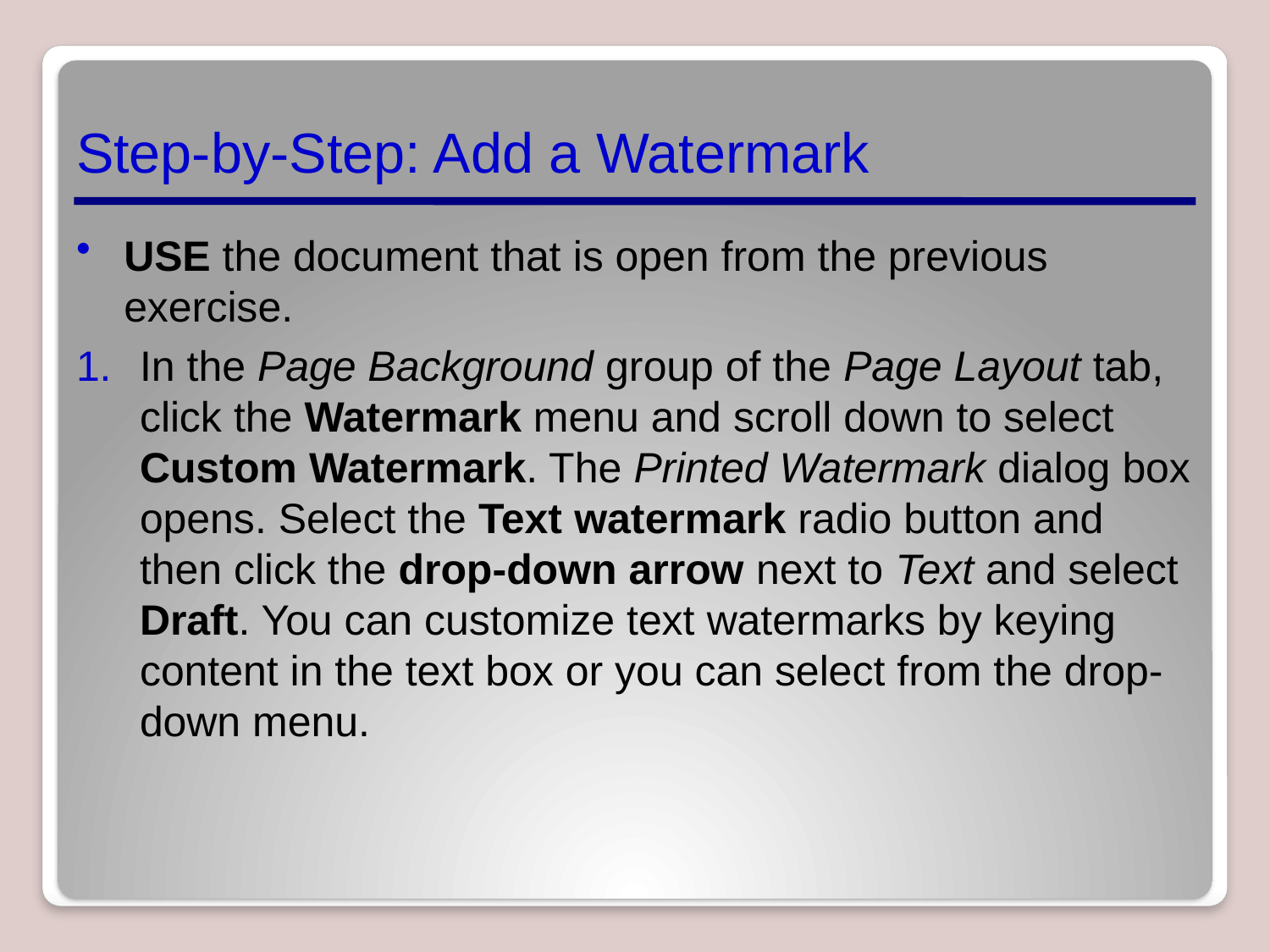

# Step-by-Step: Add a Watermark
USE the document that is open from the previous exercise.
In the Page Background group of the Page Layout tab, click the Watermark menu and scroll down to select Custom Watermark. The Printed Watermark dialog box opens. Select the Text watermark radio button and then click the drop-down arrow next to Text and select Draft. You can customize text watermarks by keying content in the text box or you can select from the drop-down menu.